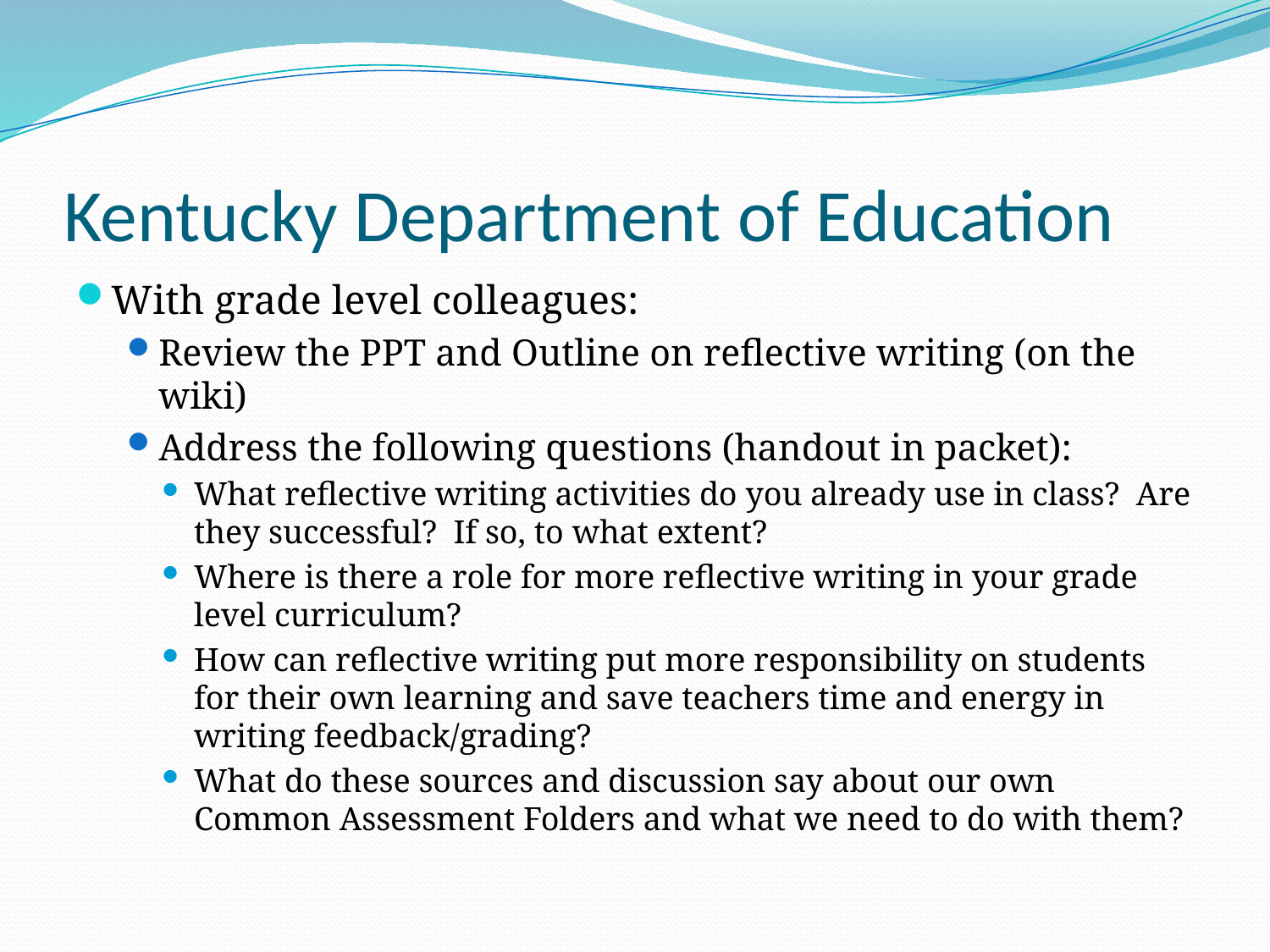

# Kentucky Department of Education
With grade level colleagues:
Review the PPT and Outline on reflective writing (on the wiki)
Address the following questions (handout in packet):
What reflective writing activities do you already use in class?  Are they successful?  If so, to what extent?
Where is there a role for more reflective writing in your grade level curriculum?
How can reflective writing put more responsibility on students for their own learning and save teachers time and energy in writing feedback/grading?
What do these sources and discussion say about our own Common Assessment Folders and what we need to do with them?